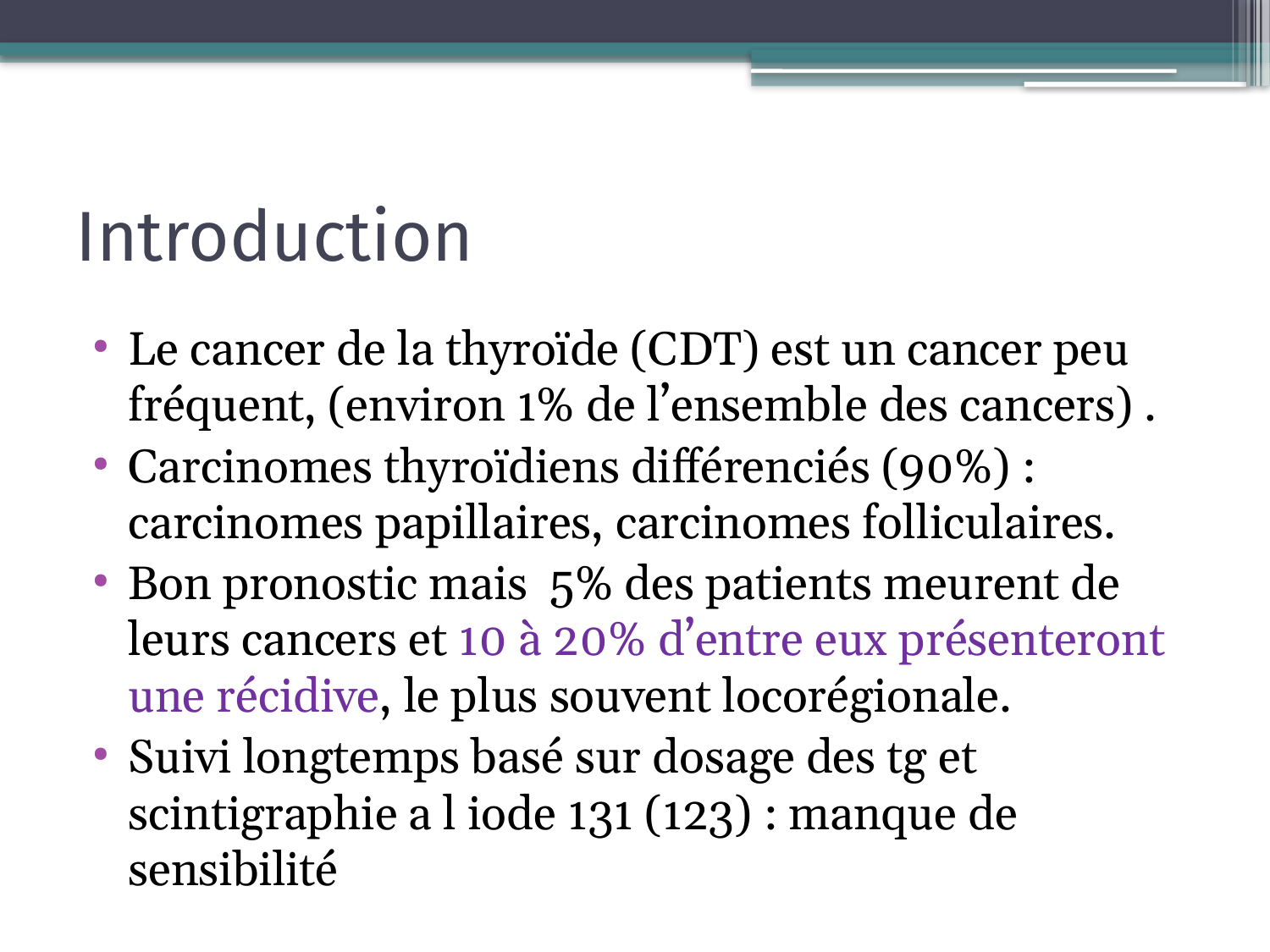

# Introduction
Le cancer de la thyroïde (CDT) est un cancer peu fréquent, (environ 1% de l’ensemble des cancers) .
Carcinomes thyroïdiens différenciés (90%) : carcinomes papillaires, carcinomes folliculaires.
Bon pronostic mais  5% des patients meurent de leurs cancers et 10 à 20% d’entre eux présenteront une récidive, le plus souvent locorégionale.
Suivi longtemps basé sur dosage des tg et scintigraphie a l iode 131 (123) : manque de sensibilité